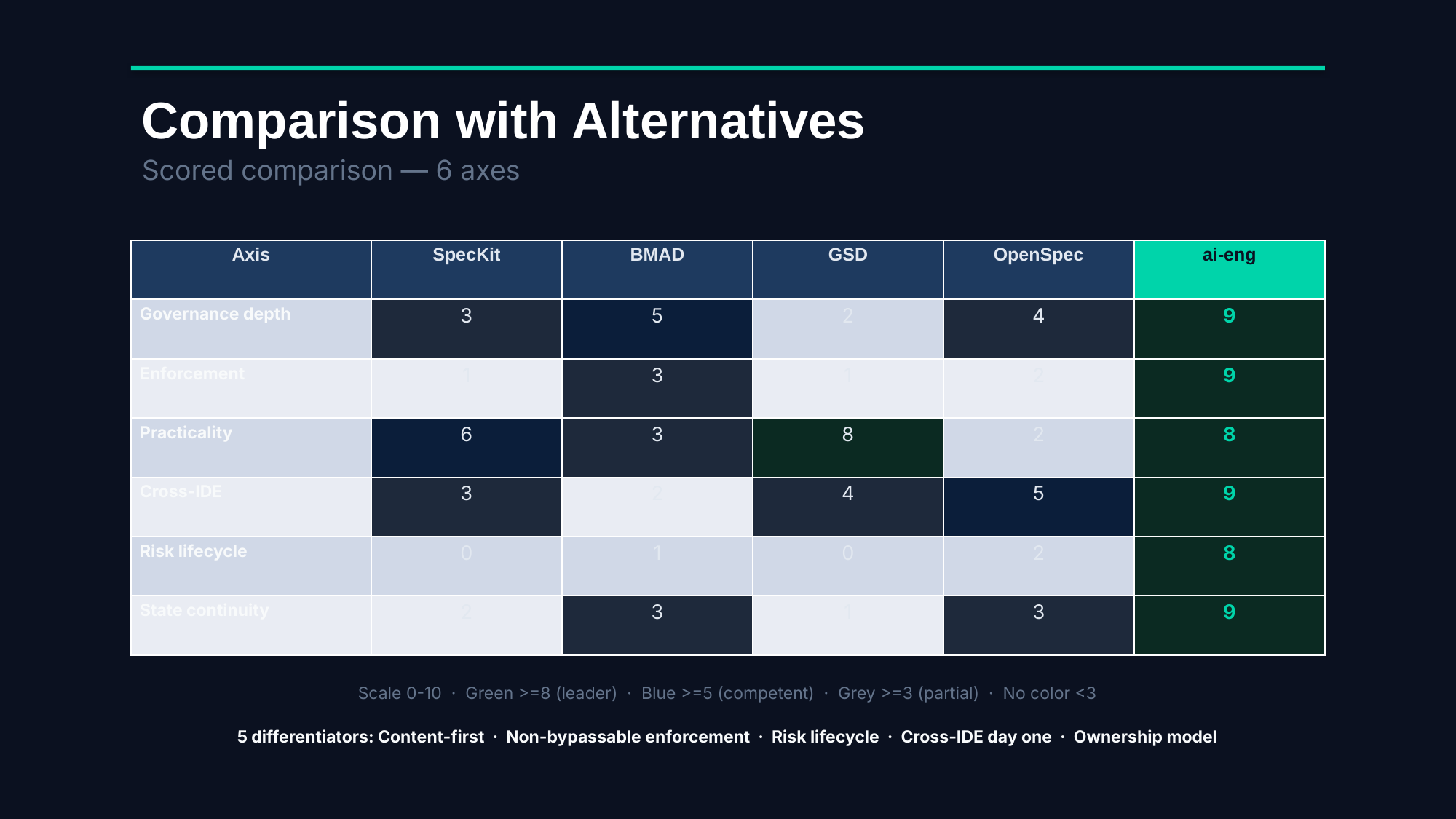

Comparison with Alternatives
Scored comparison — 6 axes
| Axis | SpecKit | BMAD | GSD | OpenSpec | ai-eng |
| --- | --- | --- | --- | --- | --- |
| Governance depth | 3 | 5 | 2 | 4 | 9 |
| Enforcement | 1 | 3 | 1 | 2 | 9 |
| Practicality | 6 | 3 | 8 | 2 | 8 |
| Cross-IDE | 3 | 2 | 4 | 5 | 9 |
| Risk lifecycle | 0 | 1 | 0 | 2 | 8 |
| State continuity | 2 | 3 | 1 | 3 | 9 |
Scale 0-10  ·  Green >=8 (leader)  ·  Blue >=5 (competent)  ·  Grey >=3 (partial)  ·  No color <3
5 differentiators: Content-first  ·  Non-bypassable enforcement  ·  Risk lifecycle  ·  Cross-IDE day one  ·  Ownership model